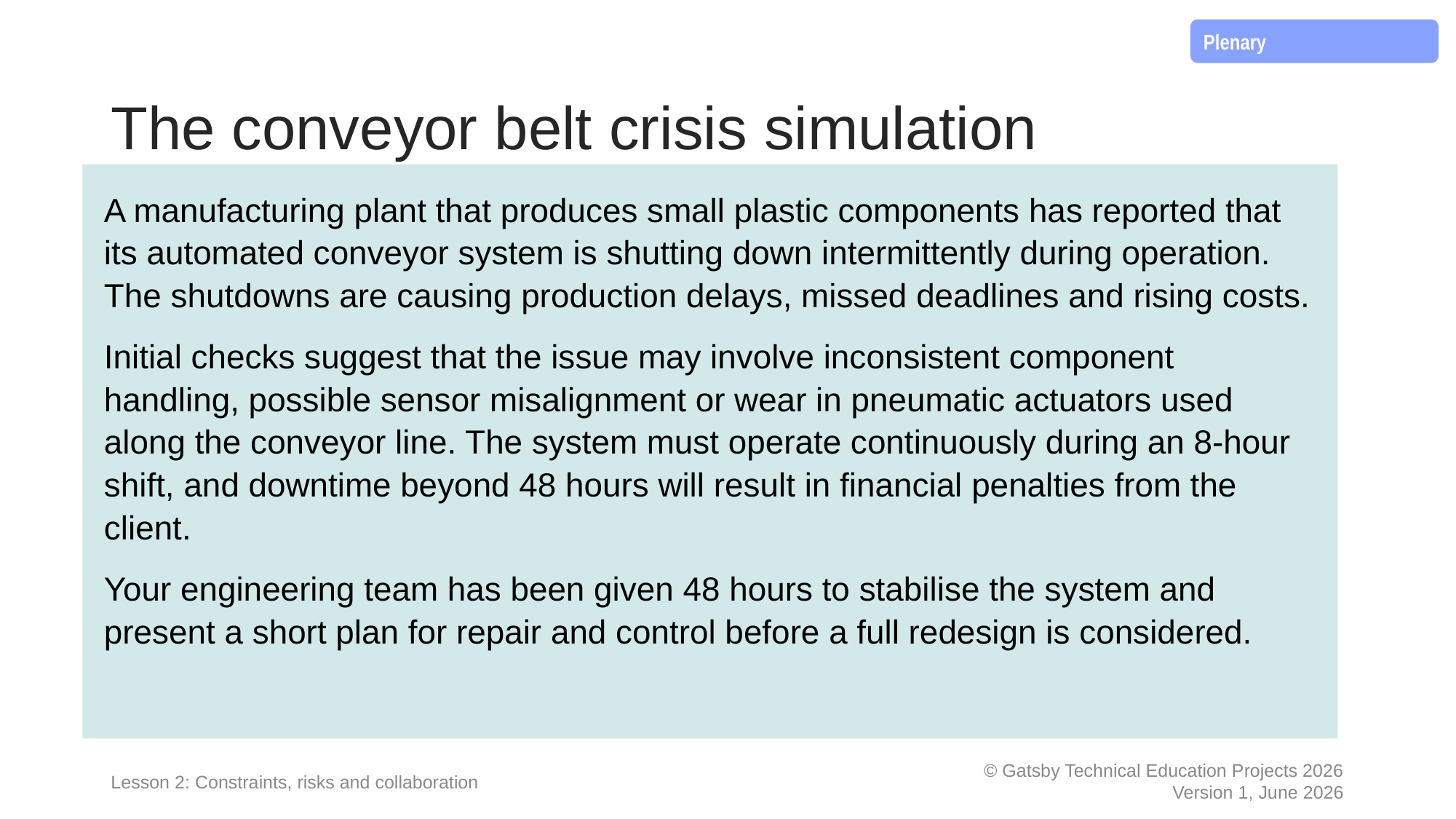

Plenary
# The conveyor belt crisis simulation
A manufacturing plant that produces small plastic components has reported that its automated conveyor system is shutting down intermittently during operation. The shutdowns are causing production delays, missed deadlines and rising costs.
Initial checks suggest that the issue may involve inconsistent component handling, possible sensor misalignment or wear in pneumatic actuators used along the conveyor line. The system must operate continuously during an 8-hour shift, and downtime beyond 48 hours will result in financial penalties from the client.
Your engineering team has been given 48 hours to stabilise the system and present a short plan for repair and control before a full redesign is considered.
Lesson 2: Constraints, risks and collaboration